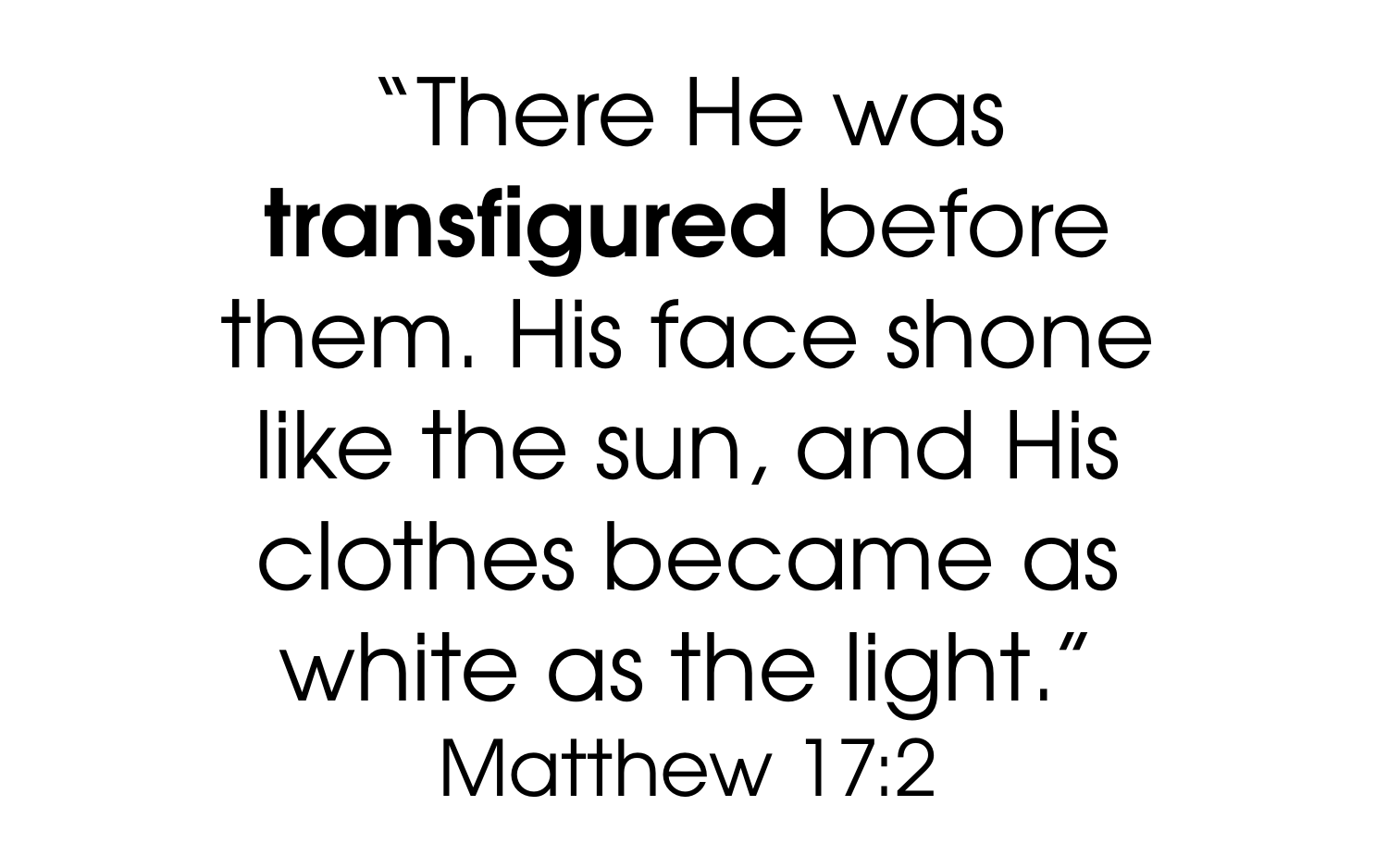

“There He was transfigured before them. His face shone like the sun, and His clothes became as white as the light.”
Matthew 17:2